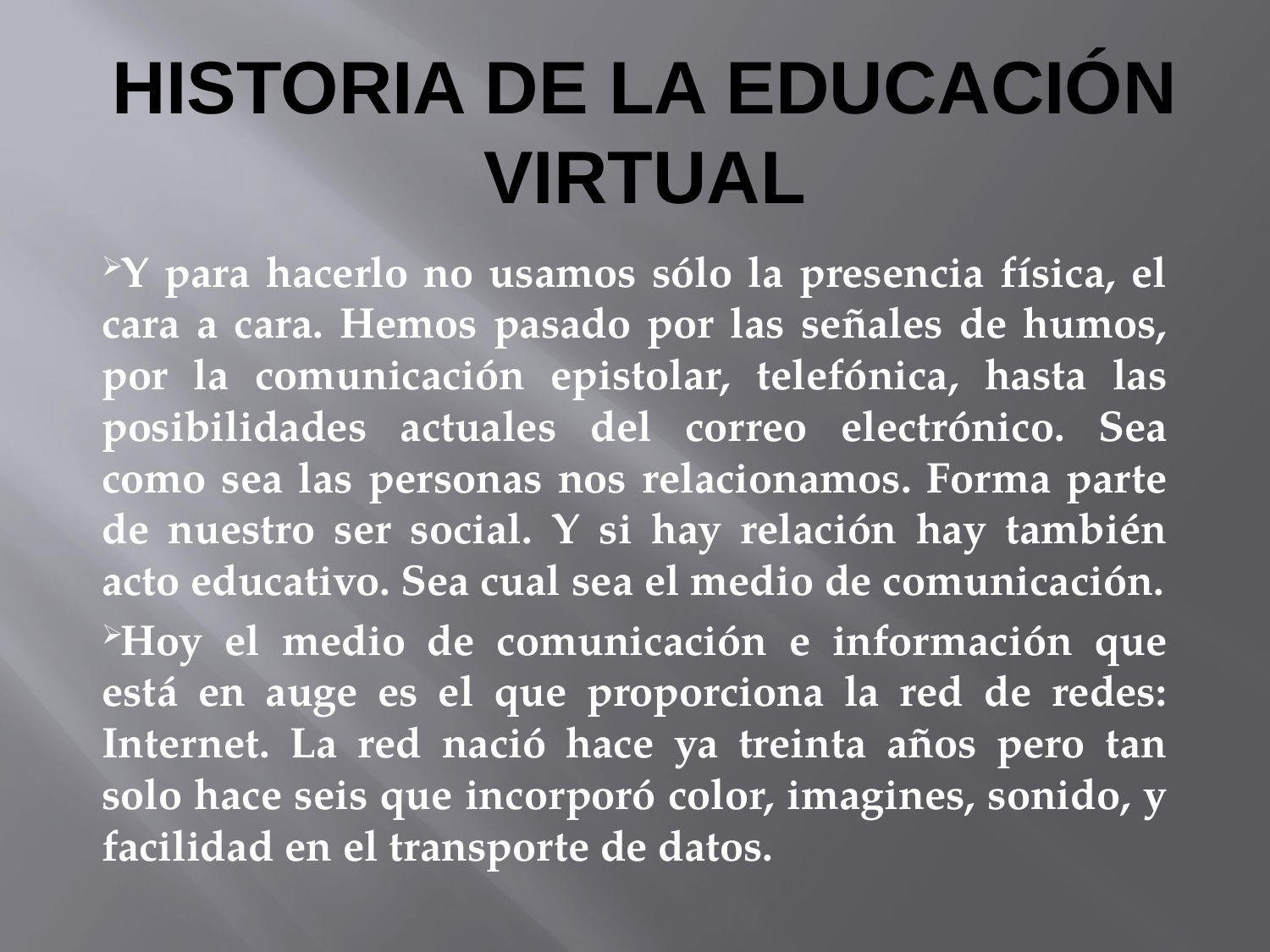

# Historia de la Educación Virtual
Y para hacerlo no usamos sólo la presencia física, el cara a cara. Hemos pasado por las señales de humos, por la comunicación epistolar, telefónica, hasta las posibilidades actuales del correo electrónico. Sea como sea las personas nos relacionamos. Forma parte de nuestro ser social. Y si hay relación hay también acto educativo. Sea cual sea el medio de comunicación.
Hoy el medio de comunicación e información que está en auge es el que proporciona la red de redes: Internet. La red nació hace ya treinta años pero tan solo hace seis que incorporó color, imagines, sonido, y facilidad en el transporte de datos.